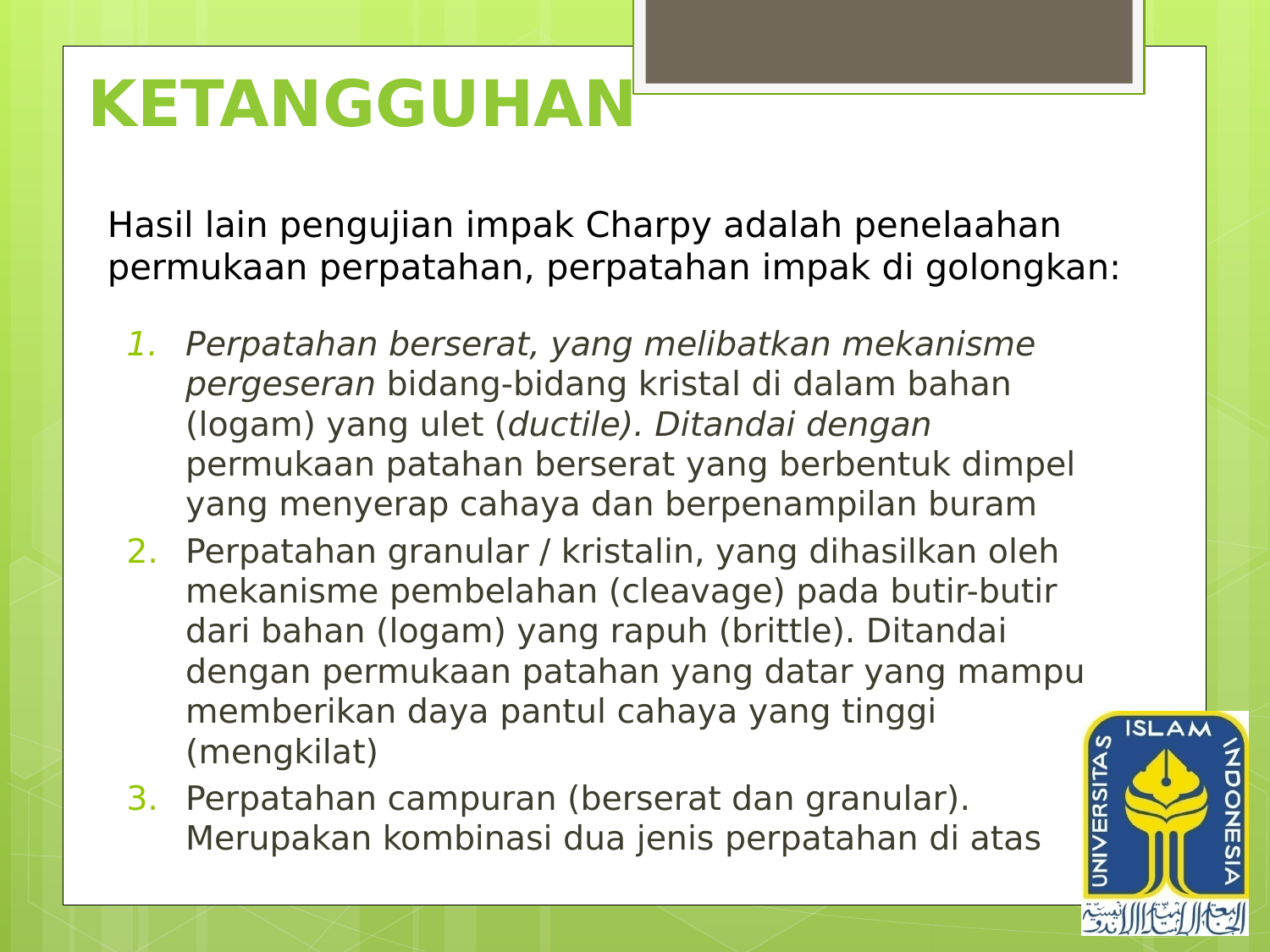

# ketangguhan
Hasil lain pengujian impak Charpy adalah penelaahan permukaan perpatahan, perpatahan impak di golongkan:
Perpatahan berserat, yang melibatkan mekanisme pergeseran bidang-bidang kristal di dalam bahan (logam) yang ulet (ductile). Ditandai dengan permukaan patahan berserat yang berbentuk dimpel yang menyerap cahaya dan berpenampilan buram
Perpatahan granular / kristalin, yang dihasilkan oleh mekanisme pembelahan (cleavage) pada butir-butir dari bahan (logam) yang rapuh (brittle). Ditandai dengan permukaan patahan yang datar yang mampu memberikan daya pantul cahaya yang tinggi (mengkilat)
Perpatahan campuran (berserat dan granular). Merupakan kombinasi dua jenis perpatahan di atas